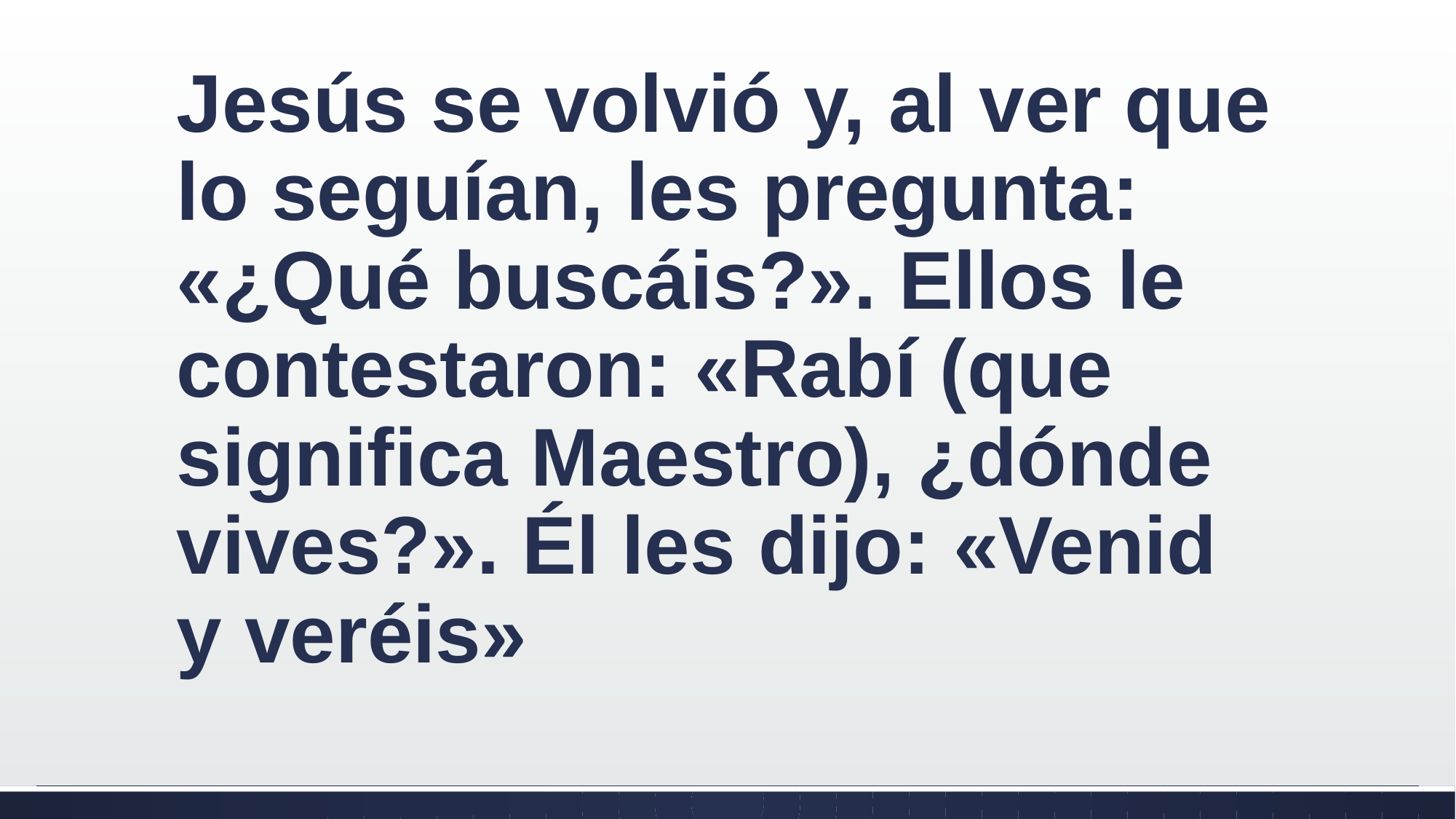

#
Jesús se volvió y, al ver que lo seguían, les pregunta: «¿Qué buscáis?». Ellos le contestaron: «Rabí (que significa Maestro), ¿dónde vives?». Él les dijo: «Venid y veréis»